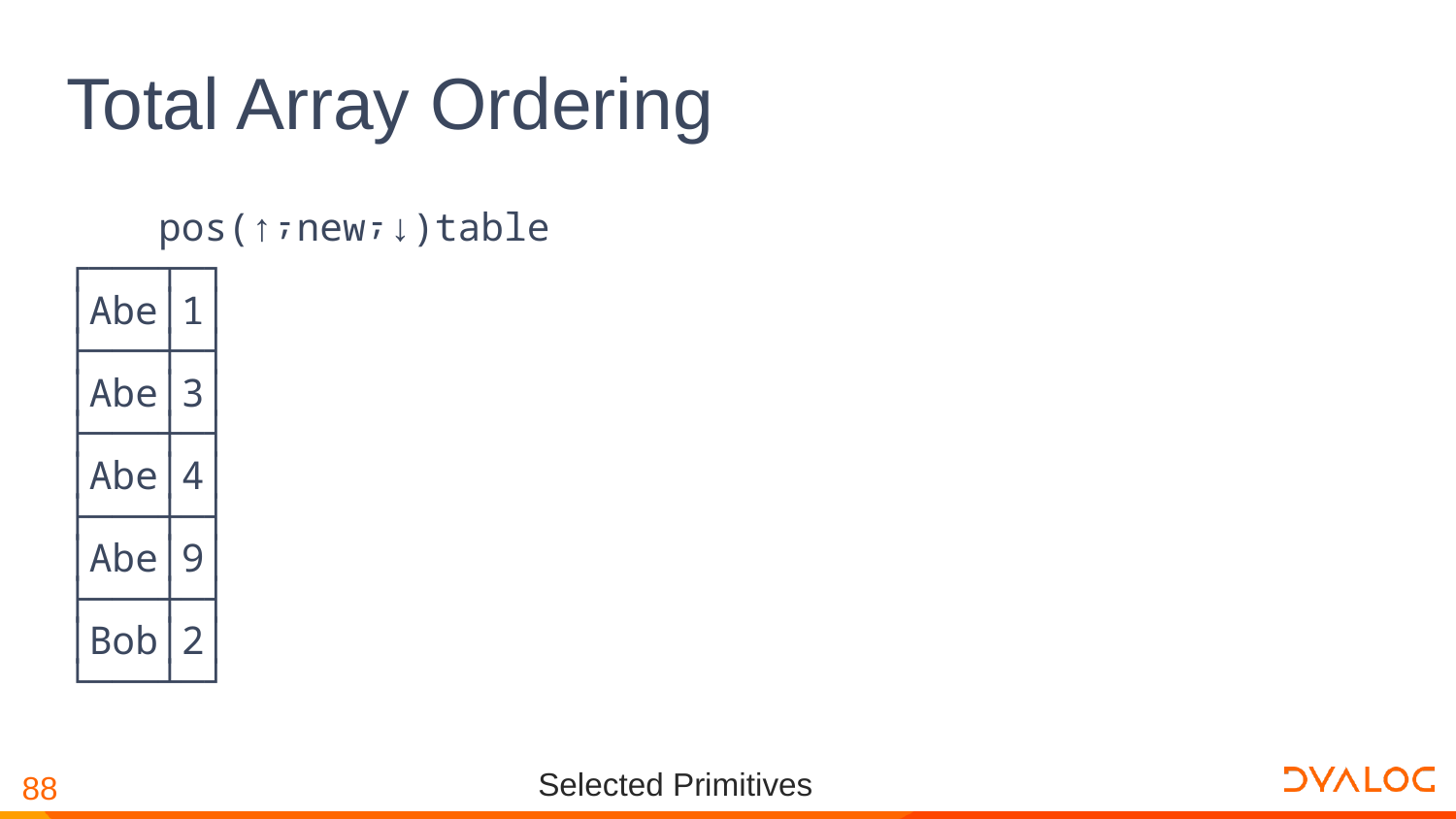

# Total Array Ordering
    pos(↑⍪new⍪↓)table
┌───┬─┐
│Abe│1│
├───┼─┤
│Abe│3│
├───┼─┤
│Abe│4│
├───┼─┤
│Abe│9│
├───┼─┤
│Bob│2│
└───┴─┘